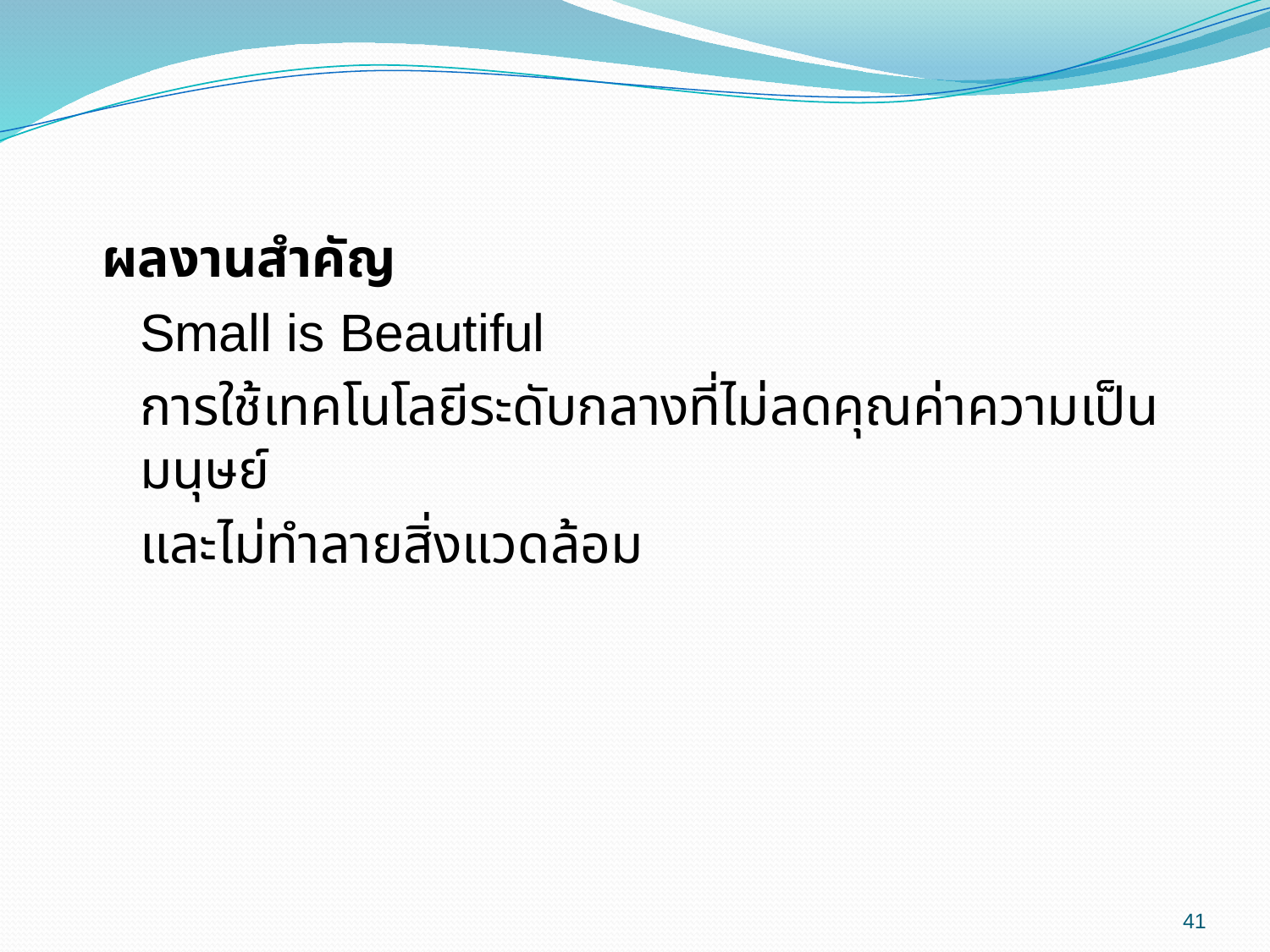

ผลงานสำคัญ
	Small is Beautiful
	การใช้เทคโนโลยีระดับกลางที่ไม่ลดคุณค่าความเป็นมนุษย์
	และไม่ทำลายสิ่งแวดล้อม
41